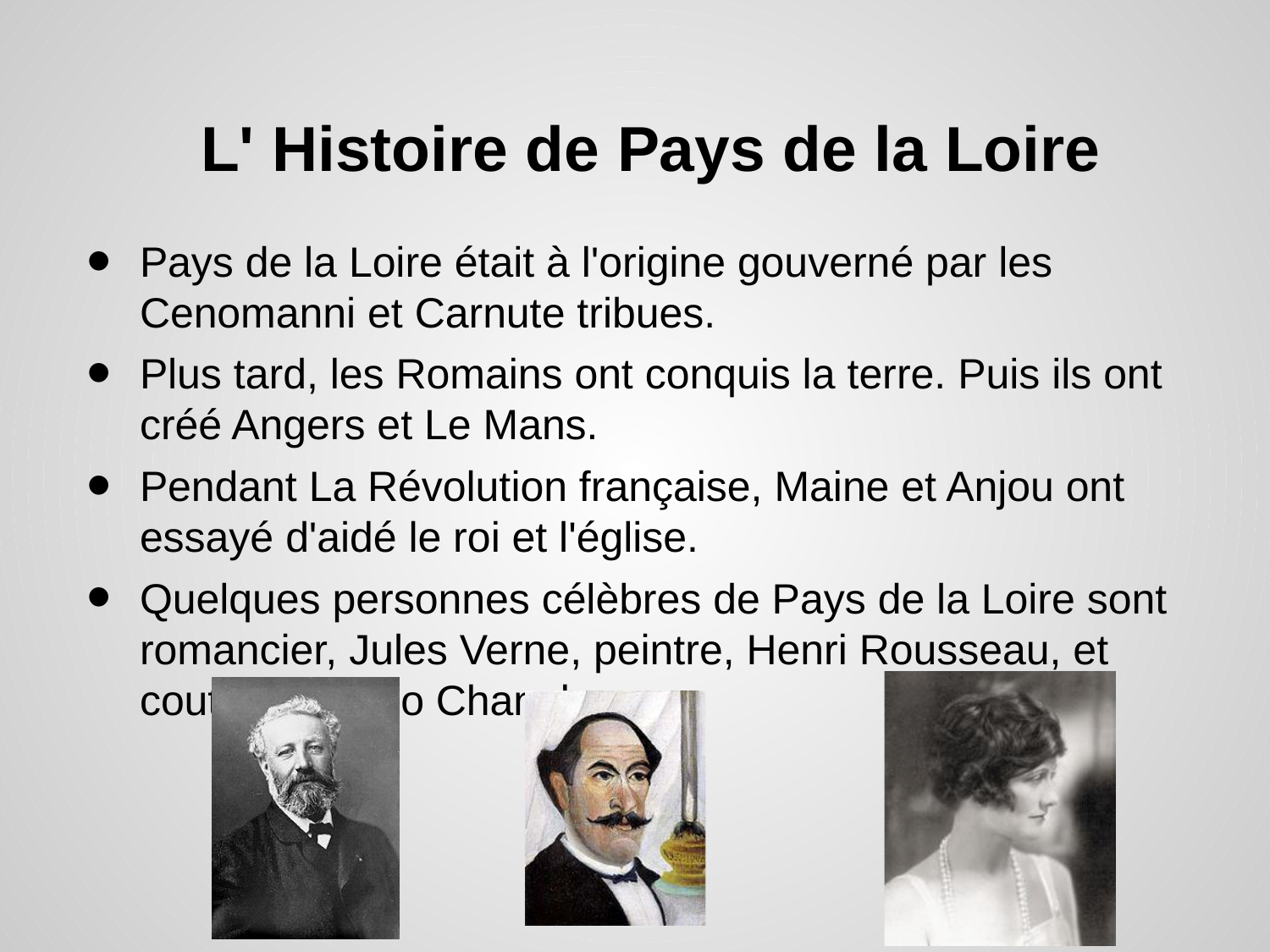

# L' Histoire de Pays de la Loire
Pays de la Loire était à l'origine gouverné par les Cenomanni et Carnute tribues.
Plus tard, les Romains ont conquis la terre. Puis ils ont créé Angers et Le Mans.
Pendant La Révolution française, Maine et Anjou ont essayé d'aidé le roi et l'église.
Quelques personnes célèbres de Pays de la Loire sont romancier, Jules Verne, peintre, Henri Rousseau, et couturier, Coco Chanel.